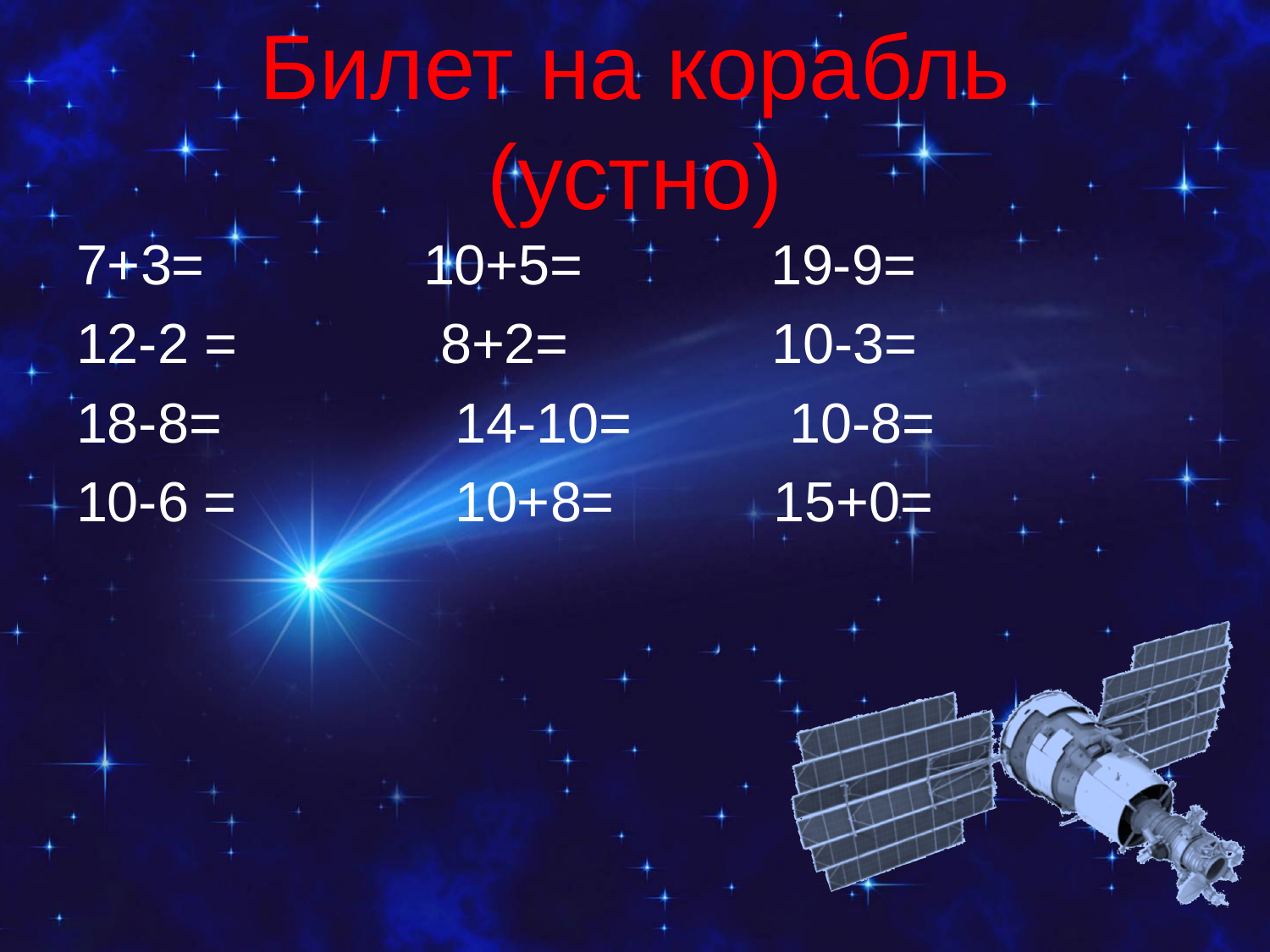

# Билет на корабль (устно)
7+3=              10+5=            19-9=
12-2 =             8+2=	            10-3=
18-8=	        14-10=	     10-8=
10-6	=              10+8=	    15+0=